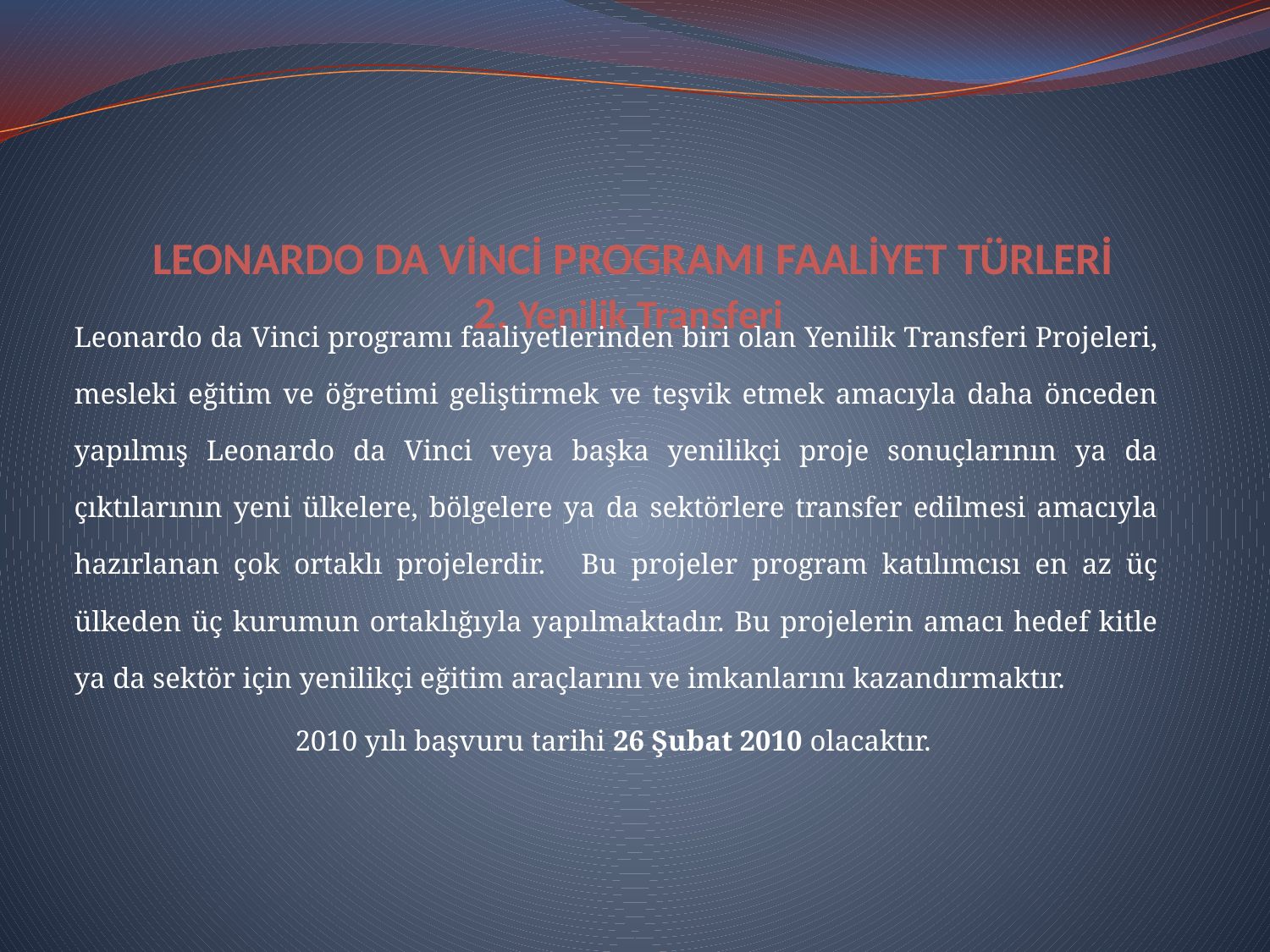

# LEONARDO DA VİNCİ PROGRAMI FAALİYET TÜRLERİ 2. Yenilik Transferi

Leonardo da Vinci programı faaliyetlerinden biri olan Yenilik Transferi Projeleri, mesleki eğitim ve öğretimi geliştirmek ve teşvik etmek amacıyla daha önceden yapılmış Leonardo da Vinci veya başka yenilikçi proje sonuçlarının ya da çıktılarının yeni ülkelere, bölgelere ya da sektörlere transfer edilmesi amacıyla hazırlanan çok ortaklı projelerdir.   Bu projeler program katılımcısı en az üç ülkeden üç kurumun ortaklığıyla yapılmaktadır. Bu projelerin amacı hedef kitle ya da sektör için yenilikçi eğitim araçlarını ve imkanlarını kazandırmaktır.
2010 yılı başvuru tarihi 26 Şubat 2010 olacaktır.